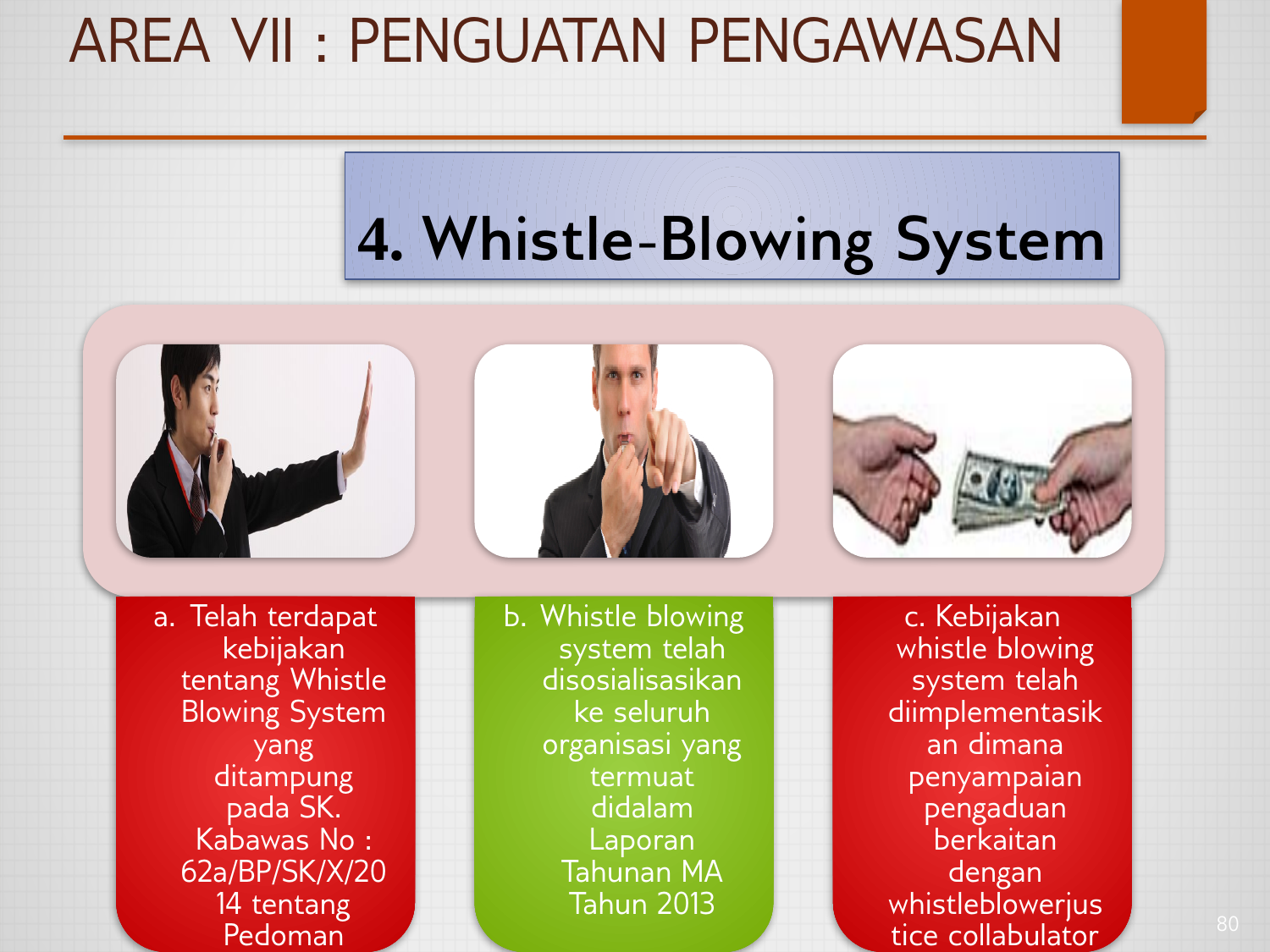

# AREA VII : PENGUATAN PENGAWASAN
4. Whistle-Blowing System
b. 	Whistle blowing system telah disosialisasikan ke seluruh organisasi yang termuat didalam Laporan Tahunan MA Tahun 2013
80